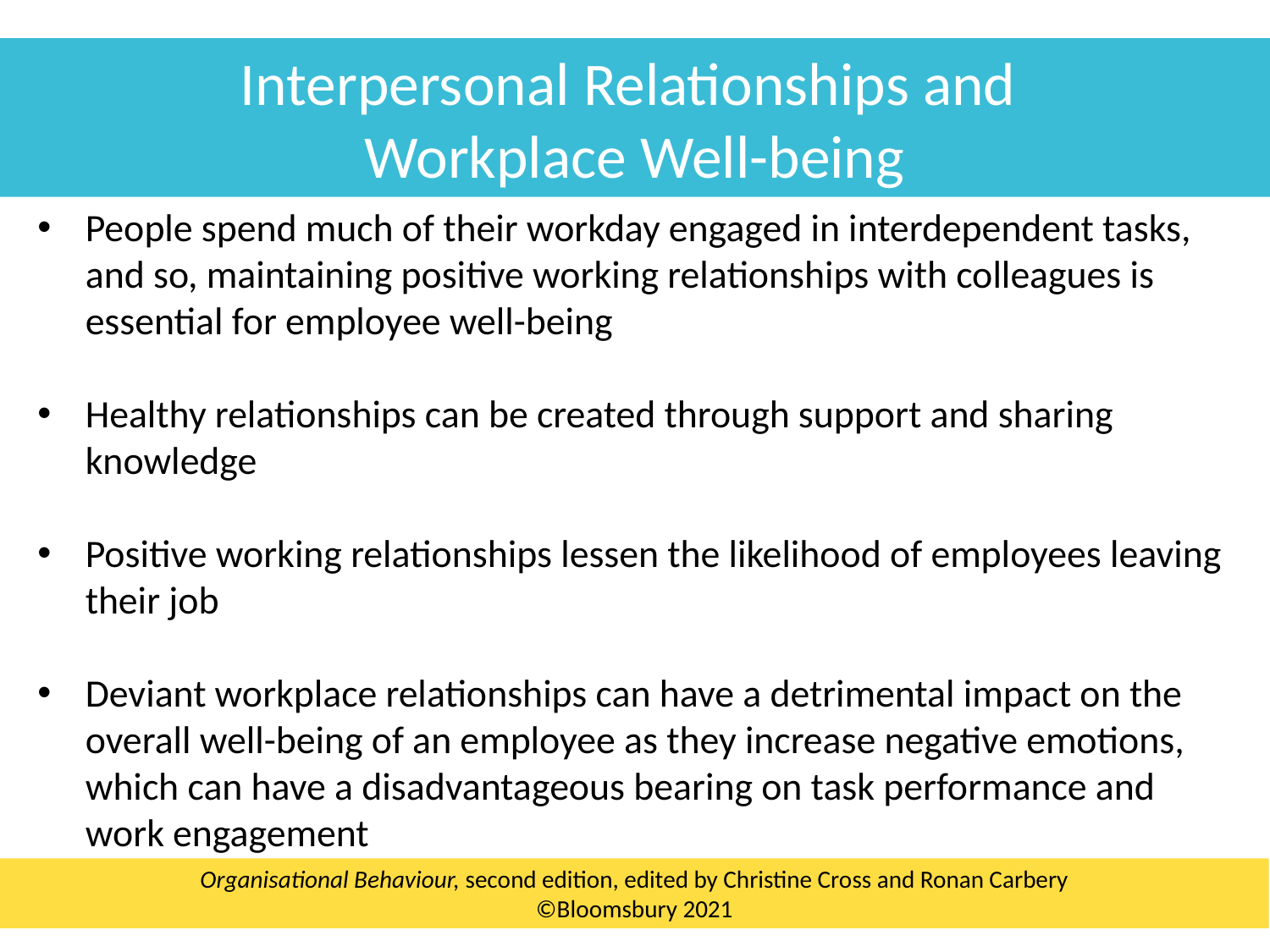

Interpersonal Relationships and
Workplace Well-being
People spend much of their workday engaged in interdependent tasks, and so, maintaining positive working relationships with colleagues is essential for employee well-being

Healthy relationships can be created through support and sharing knowledge

Positive working relationships lessen the likelihood of employees leaving their job

Deviant workplace relationships can have a detrimental impact on the overall well-being of an employee as they increase negative emotions, which can have a disadvantageous bearing on task performance and work engagement